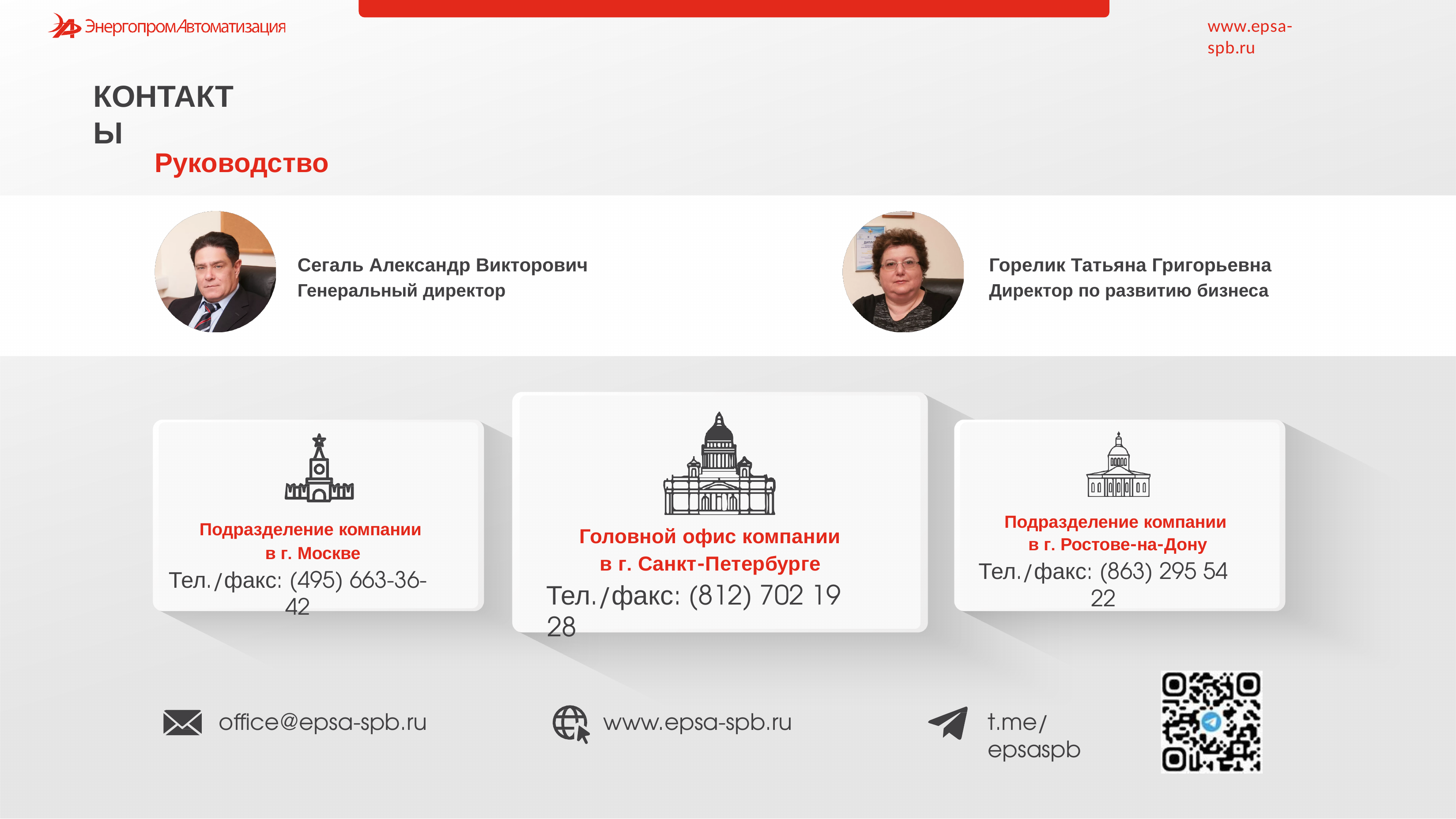

www.epsa-spb.ru

# КОНТАКТЫ
Руководство

Сегаль Александр Викторович
Генеральный директор
Горелик Татьяна Григорьевна
Директор по развитию бизнеса

Подразделение компании  в г. Ростове-на-Дону
Тел./факс: (863) 295 54 22
Подразделение компании  в г. Москве
Тел./факс: (495) 663-36-42
Головной офис компании  в г. Санкт-Петербурге
Тел./факс: (812) 702 19 28

office@epsa-spb.ru
www.epsa-spb.ru
t.me/epsaspb